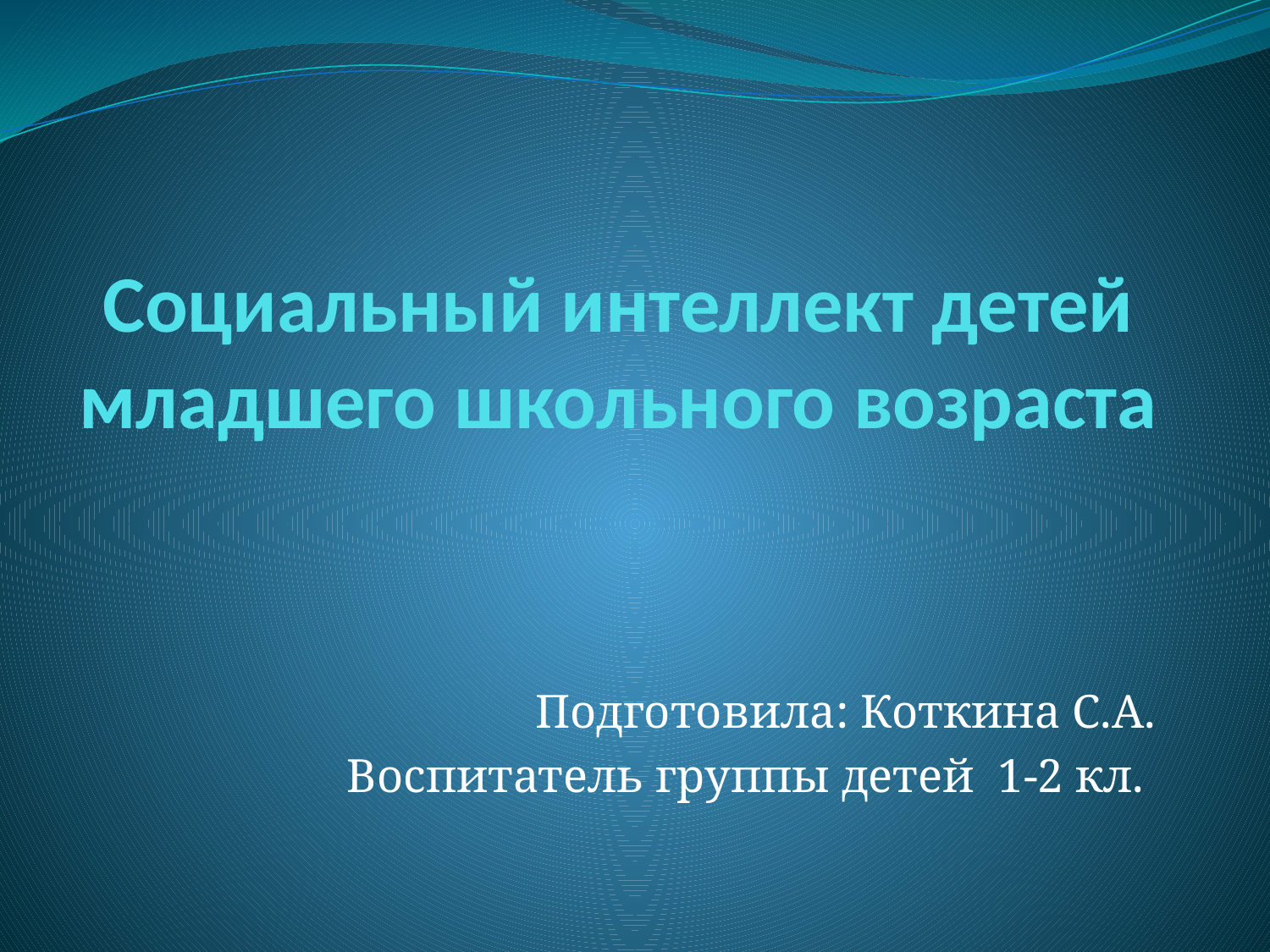

# Социальный интеллект детей младшего школьного возраста
Подготовила: Коткина С.А.
Воспитатель группы детей  1-2 кл.